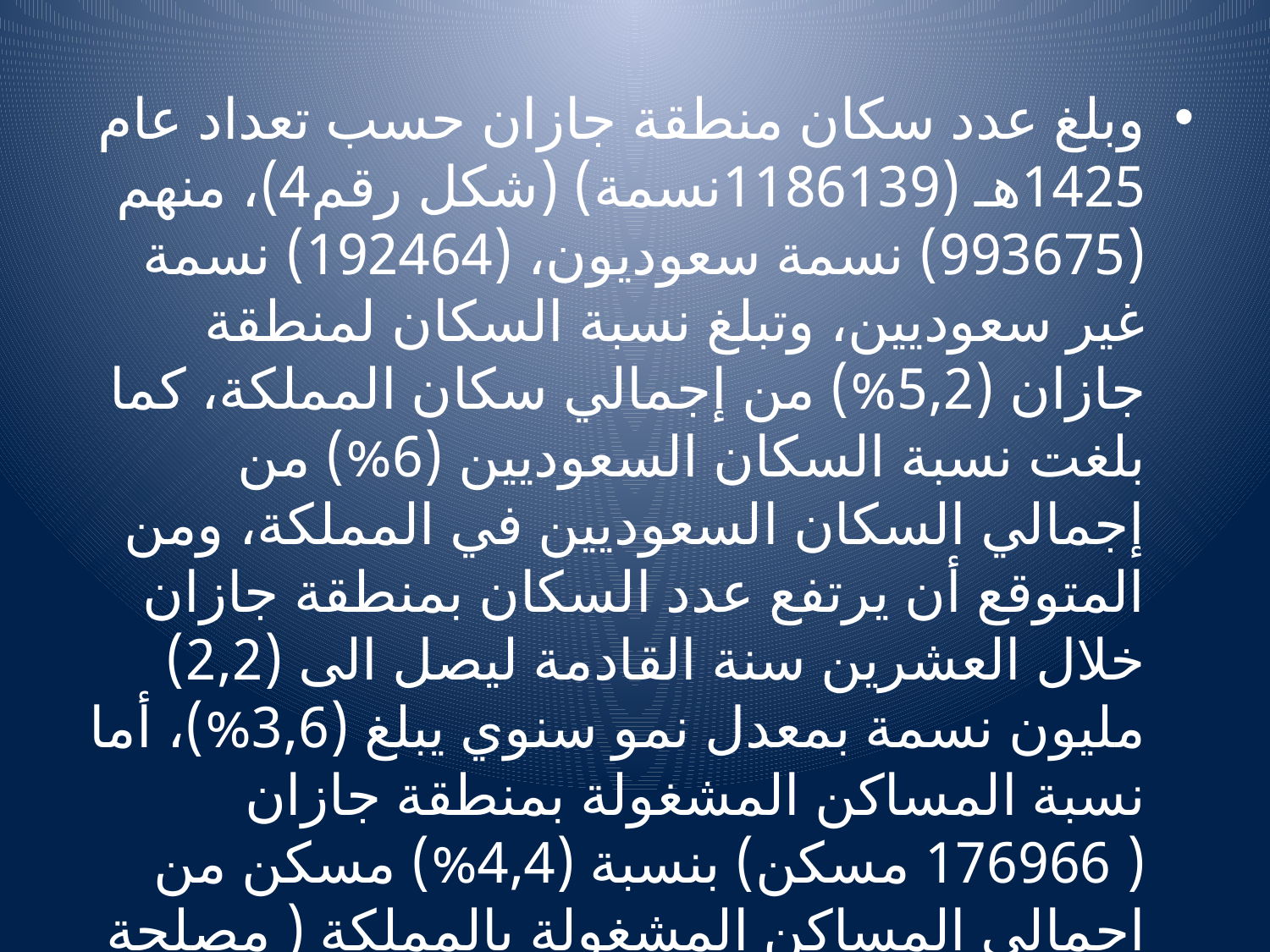

وبلغ عدد سكان منطقة جازان حسب تعداد عام 1425هـ (1186139نسمة) (شكل رقم4)، منهم (993675) نسمة سعوديون، (192464) نسمة غير سعوديين، وتبلغ نسبة السكان لمنطقة جازان (5,2%) من إجمالي سكان المملكة، كما بلغت نسبة السكان السعوديين (6%) من إجمالي السكان السعوديين في المملكة، ومن المتوقع أن يرتفع عدد السكان بمنطقة جازان خلال العشرين سنة القادمة ليصل الى (2,2) مليون نسمة بمعدل نمو سنوي يبلغ (3,6%)، أما نسبة المساكن المشغولة بمنطقة جازان ( 176966 مسكن) بنسبة (4,4%) مسكن من إجمالي المساكن المشغولة بالمملكة ( مصلحة الإحصاءات العامة، 1425هـ).